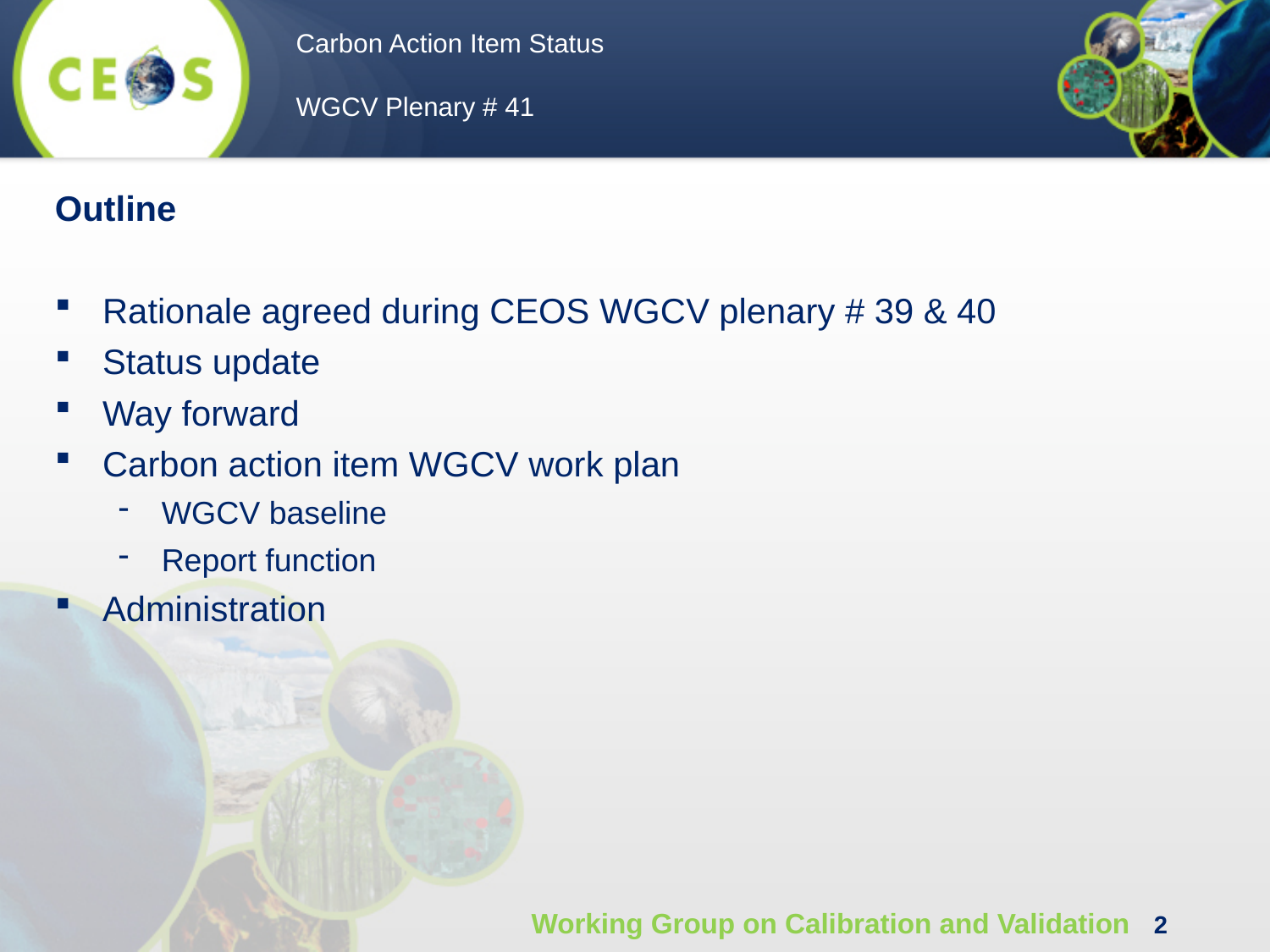

Carbon Action Item Status
WGCV Plenary # 41
Outline

Rationale agreed during CEOS WGCV plenary # 39 & 40
Status update
Way forward
Carbon action item WGCV work plan
WGCV baseline
Report function
Administration